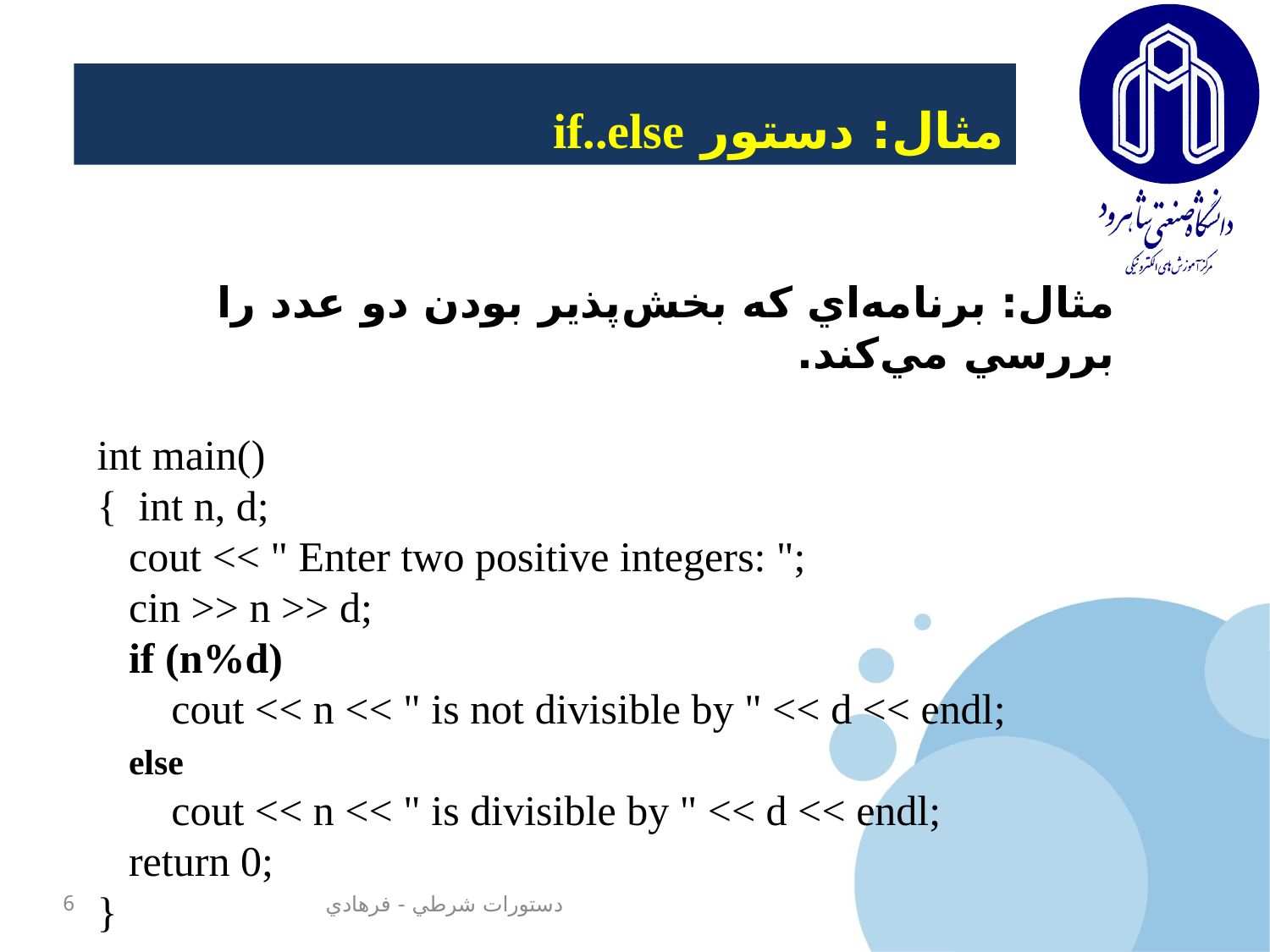

مثال: دستور if..else
مثال: برنامه‌اي که بخش‌پذير بودن دو عدد را بررسي مي‌کند.

int main()
{  int n, d;
   cout << " Enter two positive integers: ";
   cin >> n >> d;
   if (n%d)
       cout << n << " is not divisible by " << d << endl;
   else
       cout << n << " is divisible by " << d << endl;
   return 0;
}
6
دستورات شرطي - فرهادي